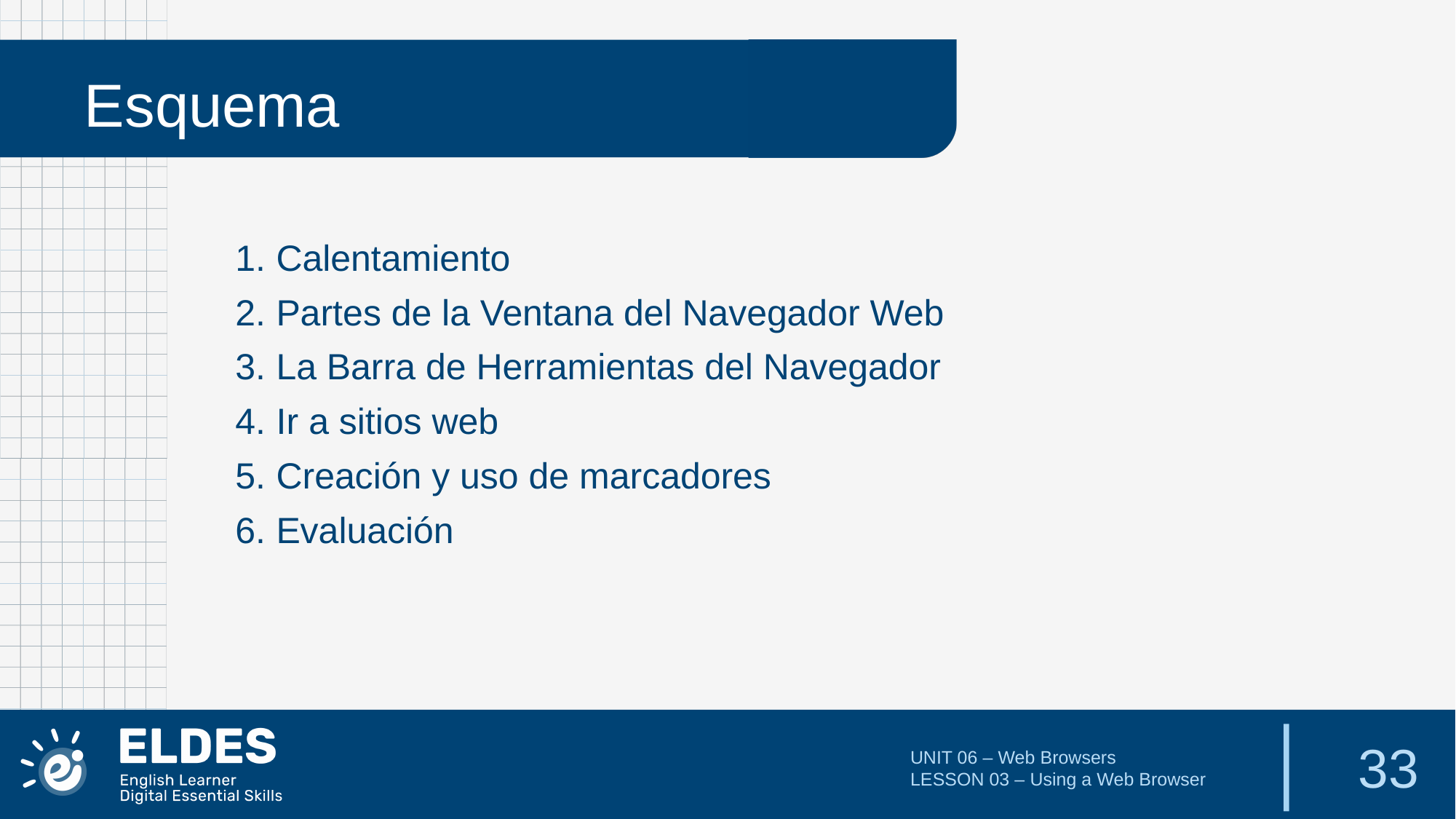

Esquema
Calentamiento
Partes de la Ventana del Navegador Web
La Barra de Herramientas del Navegador
Ir a sitios web
Creación y uso de marcadores
Evaluación
33
UNIT 06 – Web Browsers
LESSON 03 – Using a Web Browser